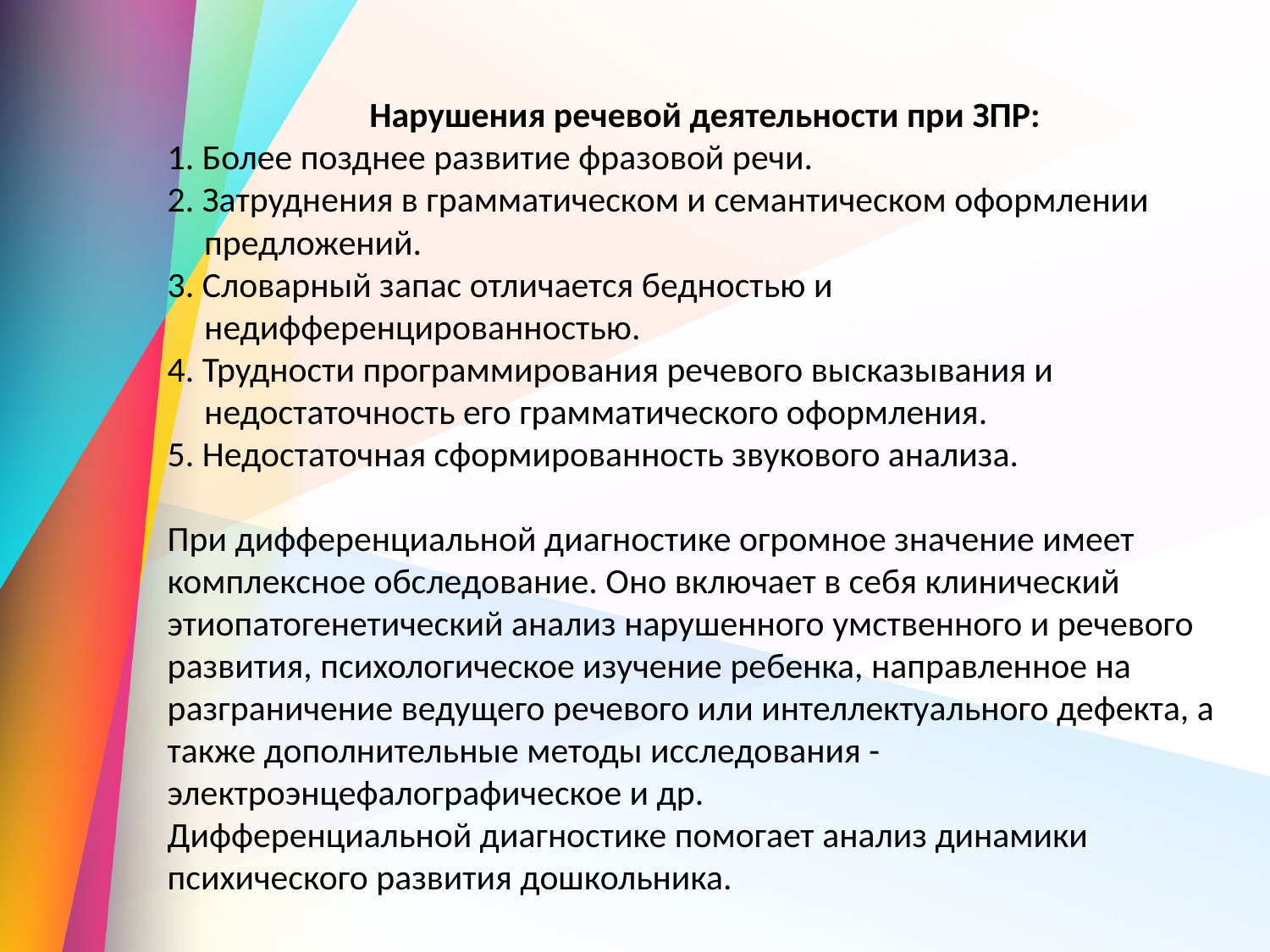

Нарушения речевой деятельности при ЗПР:
1. Более позднее развитие фразовой речи.
2. Затруднения в грамматическом и семантическом оформлении предложений.
3. Словарный запас отличается бедностью и недифференцированностью.
4. Трудности программирования речевого высказывания и недостаточность его грамматического оформления.
5. Недостаточная сформированность звукового анализа.

При дифференциальной диагностике огромное значение имеет комплексное обследование. Оно включает в себя клинический этиопатогенетический анализ нарушенного умственного и речевого развития, психологическое изучение ребенка, направленное на разграничение ведущего речевого или интеллектуального дефекта, а также дополнительные методы исследования - электроэнцефалографическое и др.
Дифференциальной диагностике помогает анализ динамики психического развития дошкольника.